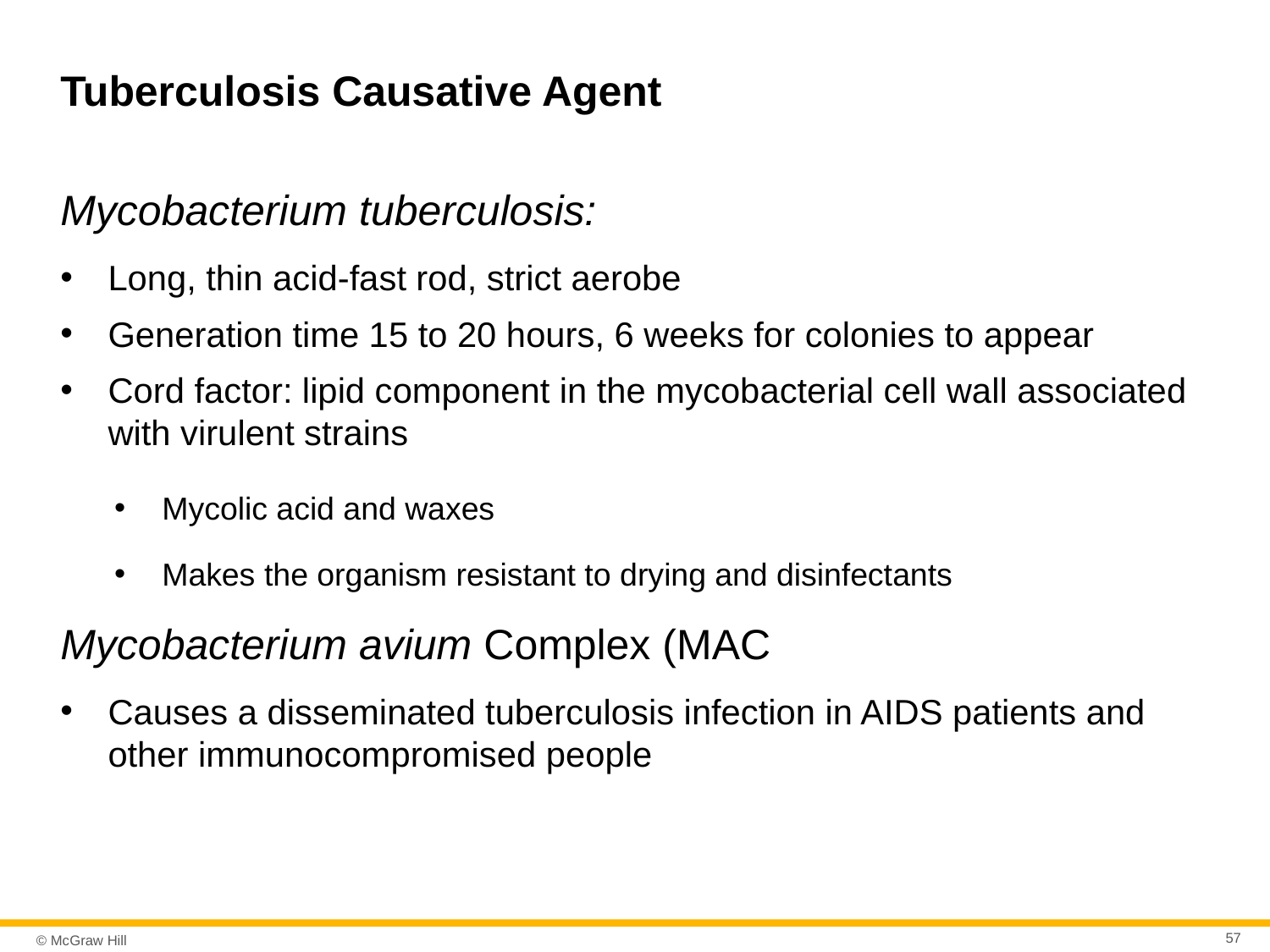

# Tuberculosis Causative Agent
Mycobacterium tuberculosis:
Long, thin acid-fast rod, strict aerobe
Generation time 15 to 20 hours, 6 weeks for colonies to appear
Cord factor: lipid component in the mycobacterial cell wall associated with virulent strains
Mycolic acid and waxes
Makes the organism resistant to drying and disinfectants
Mycobacterium avium Complex (MAC
Causes a disseminated tuberculosis infection in AIDS patients and other immunocompromised people